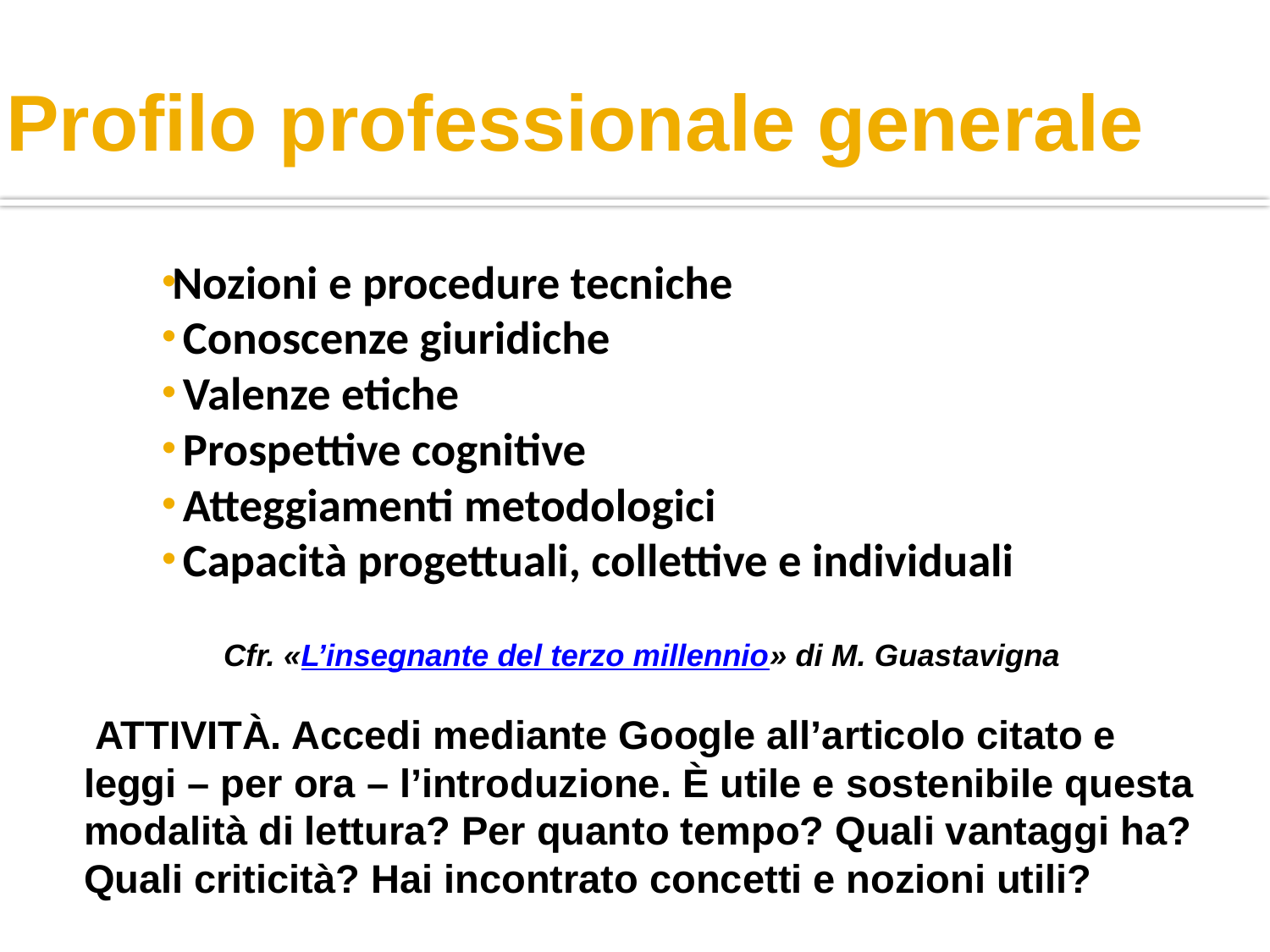

# Profilo professionale generale
Nozioni e procedure tecniche
 Conoscenze giuridiche
 Valenze etiche
 Prospettive cognitive
 Atteggiamenti metodologici
 Capacità progettuali, collettive e individuali

Cfr. «L’insegnante del terzo millennio» di M. Guastavigna

 ATTIVITÀ. Accedi mediante Google all’articolo citato e leggi – per ora – l’introduzione. È utile e sostenibile questa modalità di lettura? Per quanto tempo? Quali vantaggi ha? Quali criticità? Hai incontrato concetti e nozioni utili?